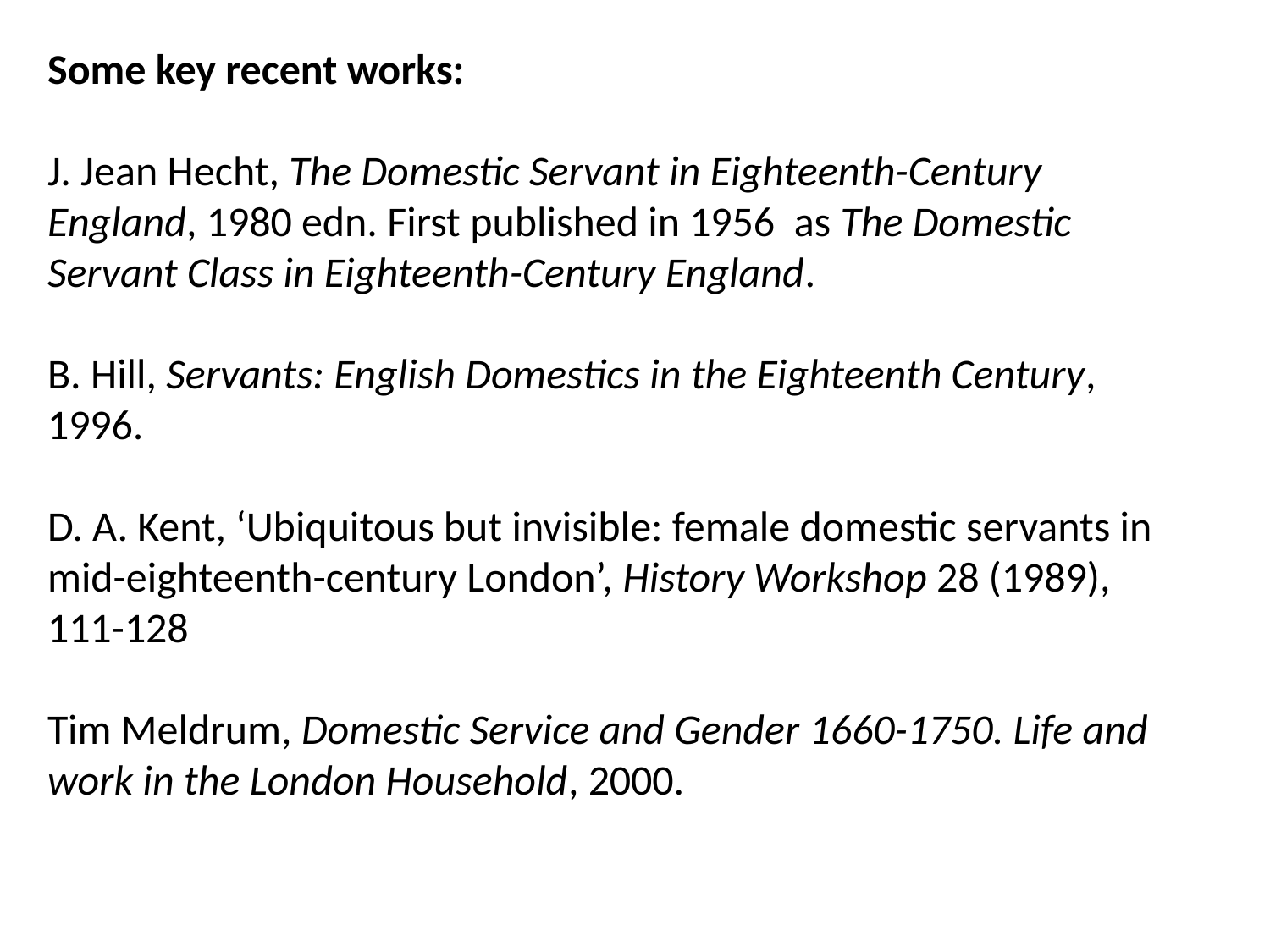

Some key recent works:

J. Jean Hecht, The Domestic Servant in Eighteenth-Century England, 1980 edn. First published in 1956  as The Domestic Servant Class in Eighteenth-Century England.

B. Hill, Servants: English Domestics in the Eighteenth Century, 1996.

D. A. Kent, ‘Ubiquitous but invisible: female domestic servants in mid-eighteenth-century London’, History Workshop 28 (1989), 111-128

Tim Meldrum, Domestic Service and Gender 1660-1750. Life and work in the London Household, 2000.